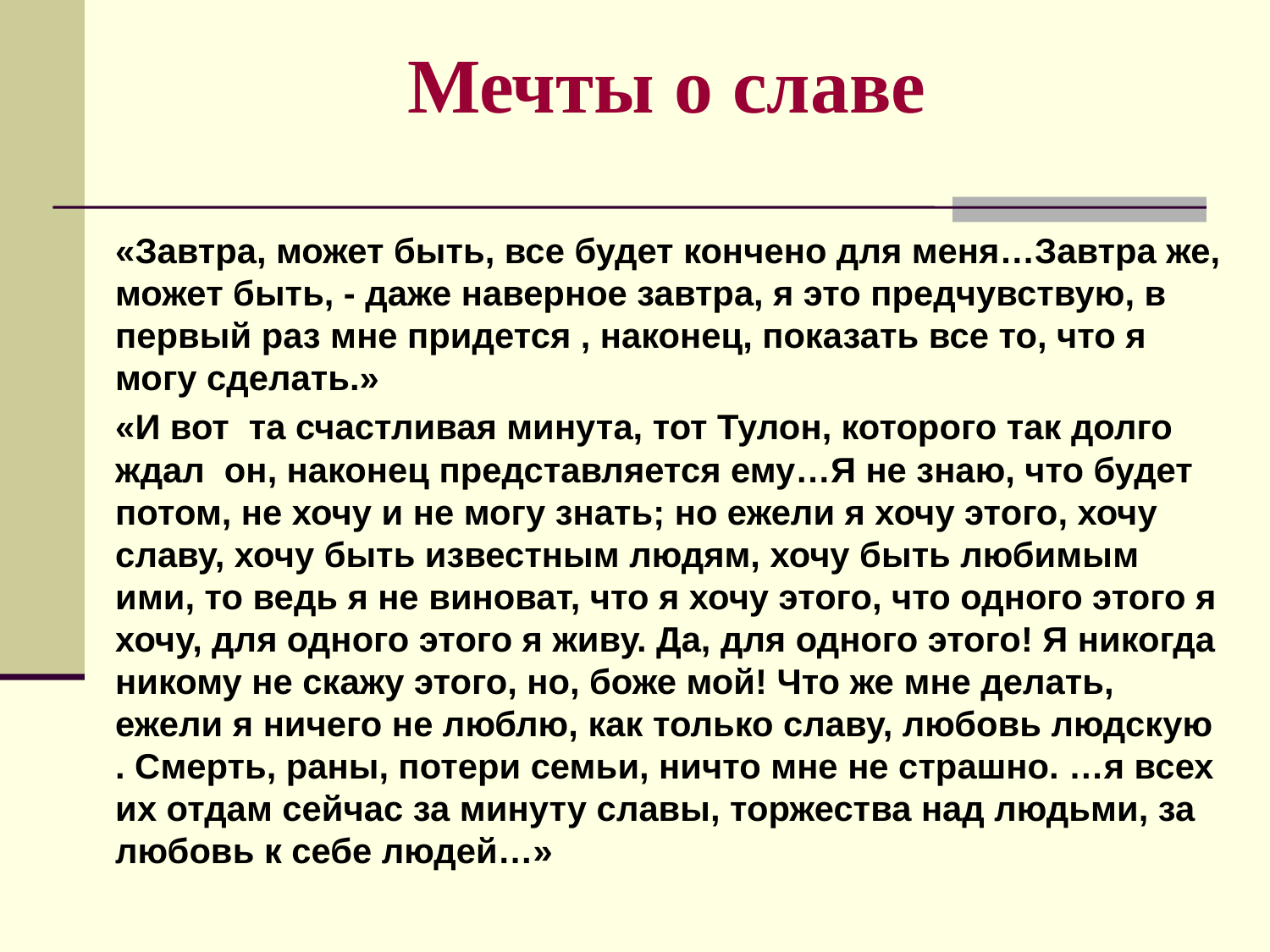

# Мечты о славе
«Завтра, может быть, все будет кончено для меня…Завтра же, может быть, - даже наверное завтра, я это предчувствую, в первый раз мне придется , наконец, показать все то, что я могу сделать.»
«И вот  та счастливая минута, тот Тулон, которого так долго ждал  он, наконец представляется ему…Я не знаю, что будет потом, не хочу и не могу знать; но ежели я хочу этого, хочу славу, хочу быть известным людям, хочу быть любимым ими, то ведь я не виноват, что я хочу этого, что одного этого я хочу, для одного этого я живу. Да, для одного этого! Я никогда никому не скажу этого, но, боже мой! Что же мне делать, ежели я ничего не люблю, как только славу, любовь людскую . Смерть, раны, потери семьи, ничто мне не страшно. …я всех их отдам сейчас за минуту славы, торжества над людьми, за любовь к себе людей…»